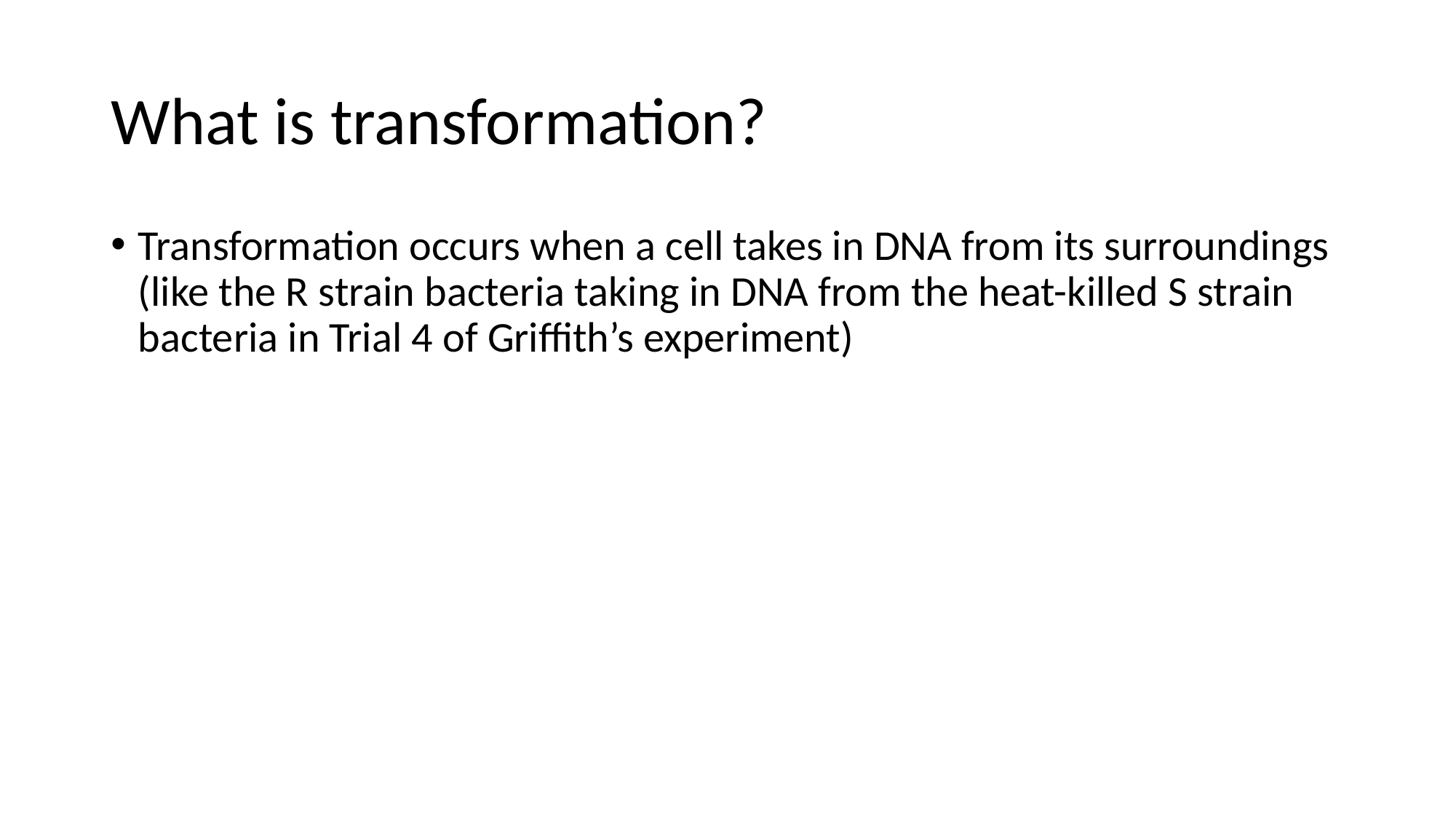

# What is transformation?
Transformation occurs when a cell takes in DNA from its surroundings (like the R strain bacteria taking in DNA from the heat-killed S strain bacteria in Trial 4 of Griffith’s experiment)